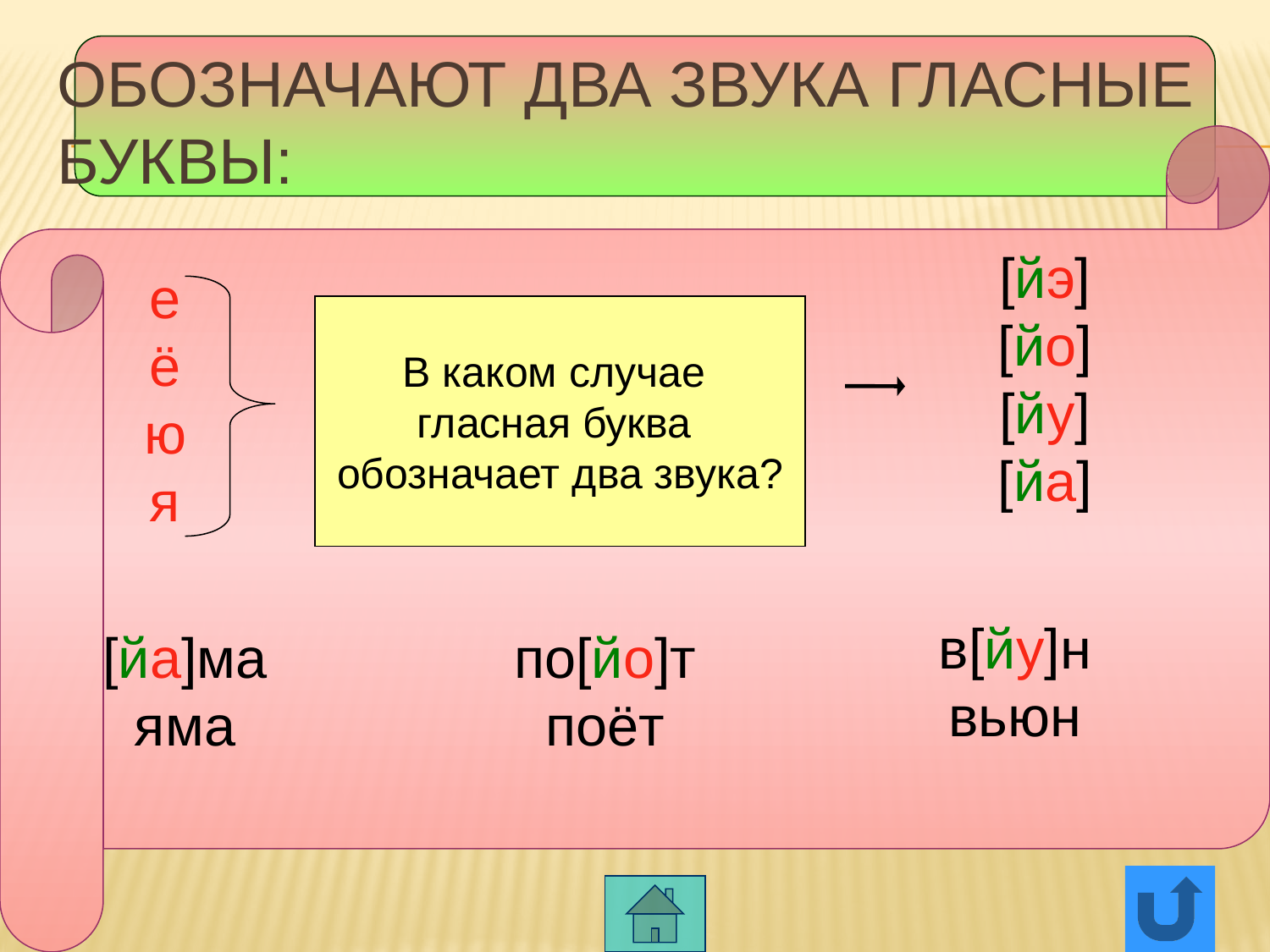

# Обозначают два звука гласные буквы:

[йэ]
[йо]
 [йу]
[йа]

е
ё
ю
я

В каком случае
гласная буква
обозначает два звука?
в начале слова,
после гласной,

после Ъ и Ь

в[йу]н
вьюн
[йа]ма
яма
по[йо]т
поёт